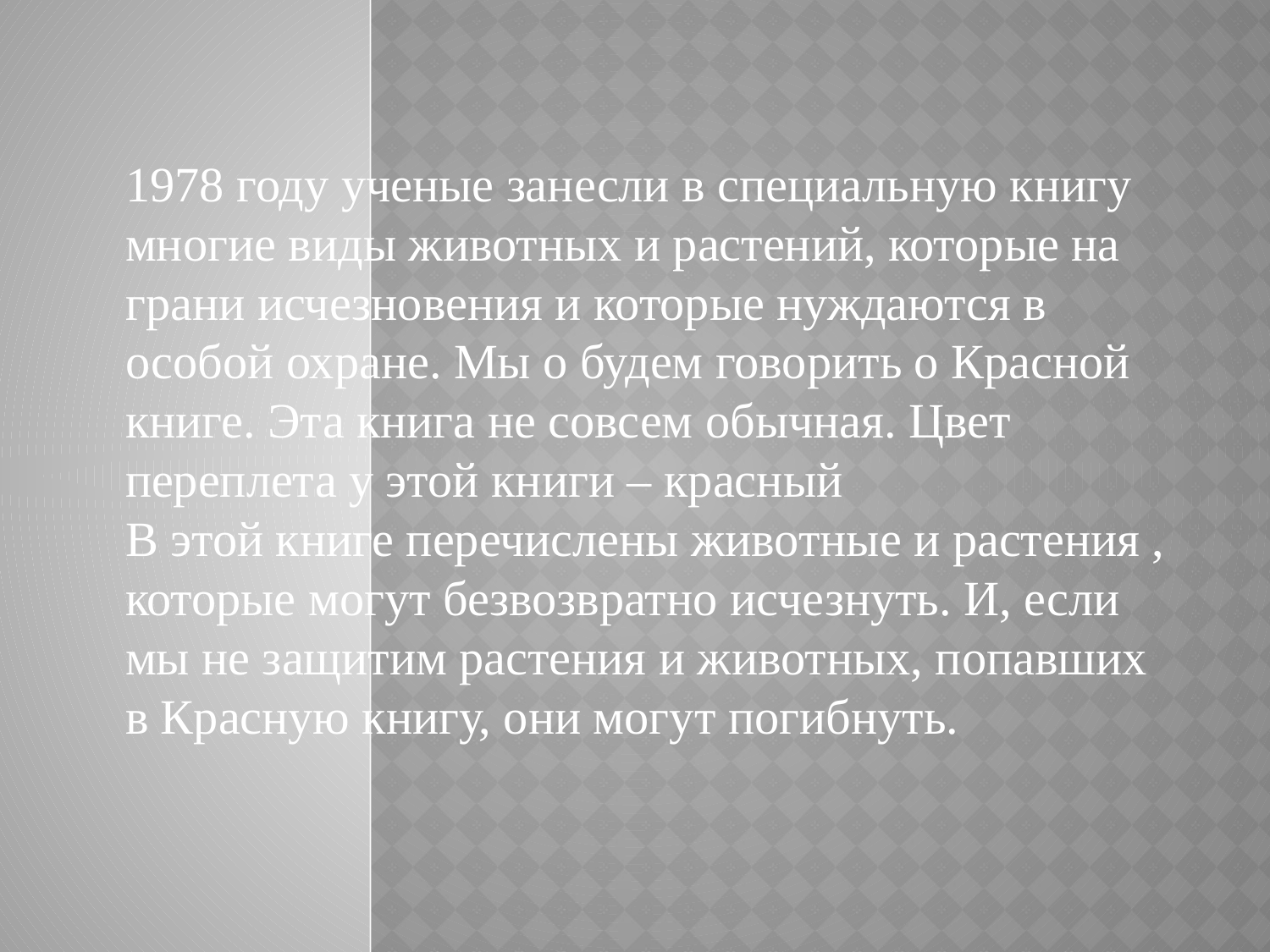

1978 году ученые занесли в специальную книгу многие виды животных и растений, которые на грани исчезновения и которые нуждаются в особой охране. Мы о будем говорить о Красной книге. Эта книга не совсем обычная. Цвет переплета у этой книги – красный
В этой книге перечислены животные и растения , которые могут безвозвратно исчезнуть. И, если мы не защитим растения и животных, попавших в Красную книгу, они могут погибнуть.
#